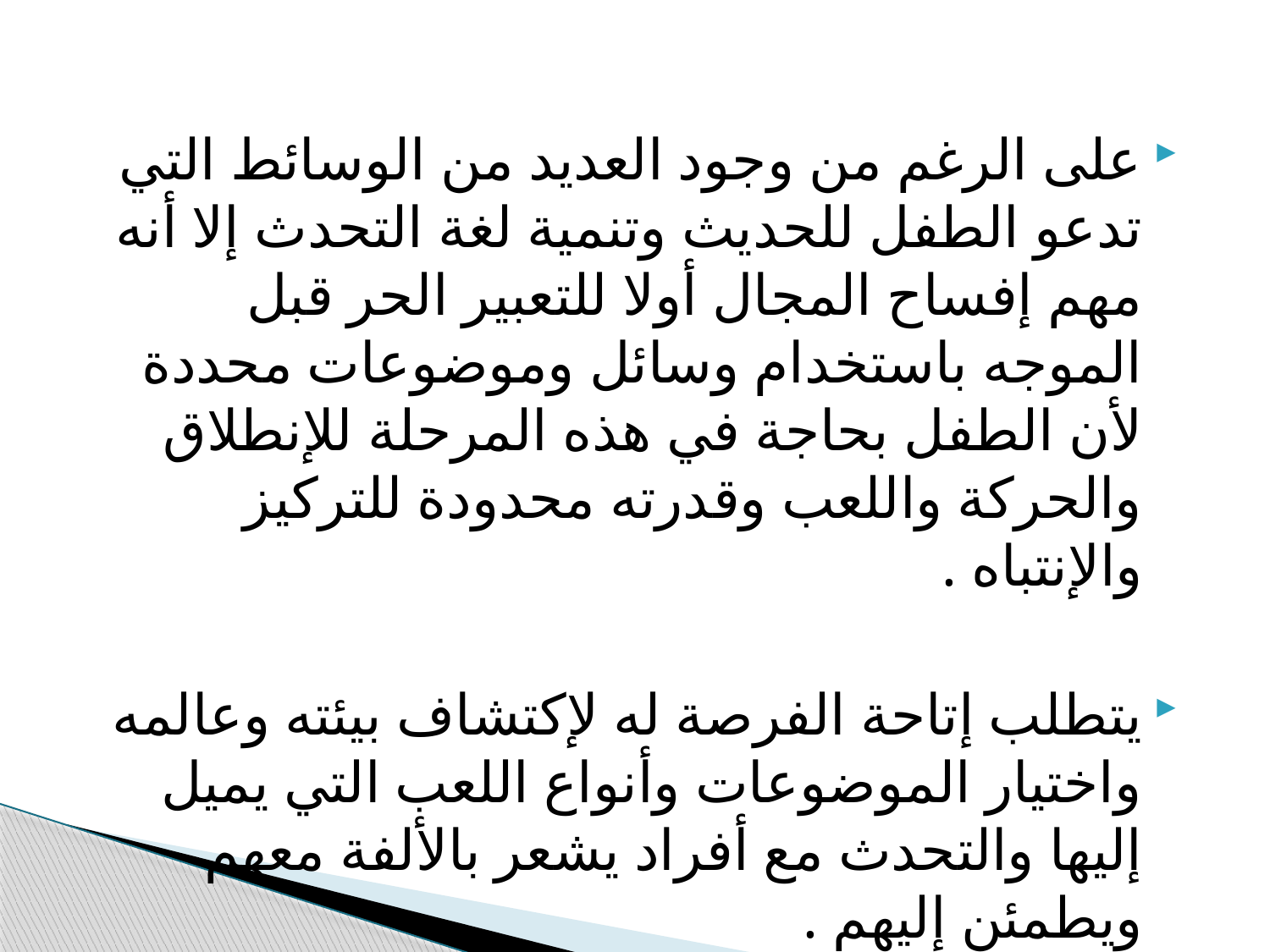

على الرغم من وجود العديد من الوسائط التي تدعو الطفل للحديث وتنمية لغة التحدث إلا أنه مهم إفساح المجال أولا للتعبير الحر قبل الموجه باستخدام وسائل وموضوعات محددة لأن الطفل بحاجة في هذه المرحلة للإنطلاق والحركة واللعب وقدرته محدودة للتركيز والإنتباه .

يتطلب إتاحة الفرصة له لإكتشاف بيئته وعالمه واختيار الموضوعات وأنواع اللعب التي يميل إليها والتحدث مع أفراد يشعر بالألفة معهم ويطمئن إليهم .